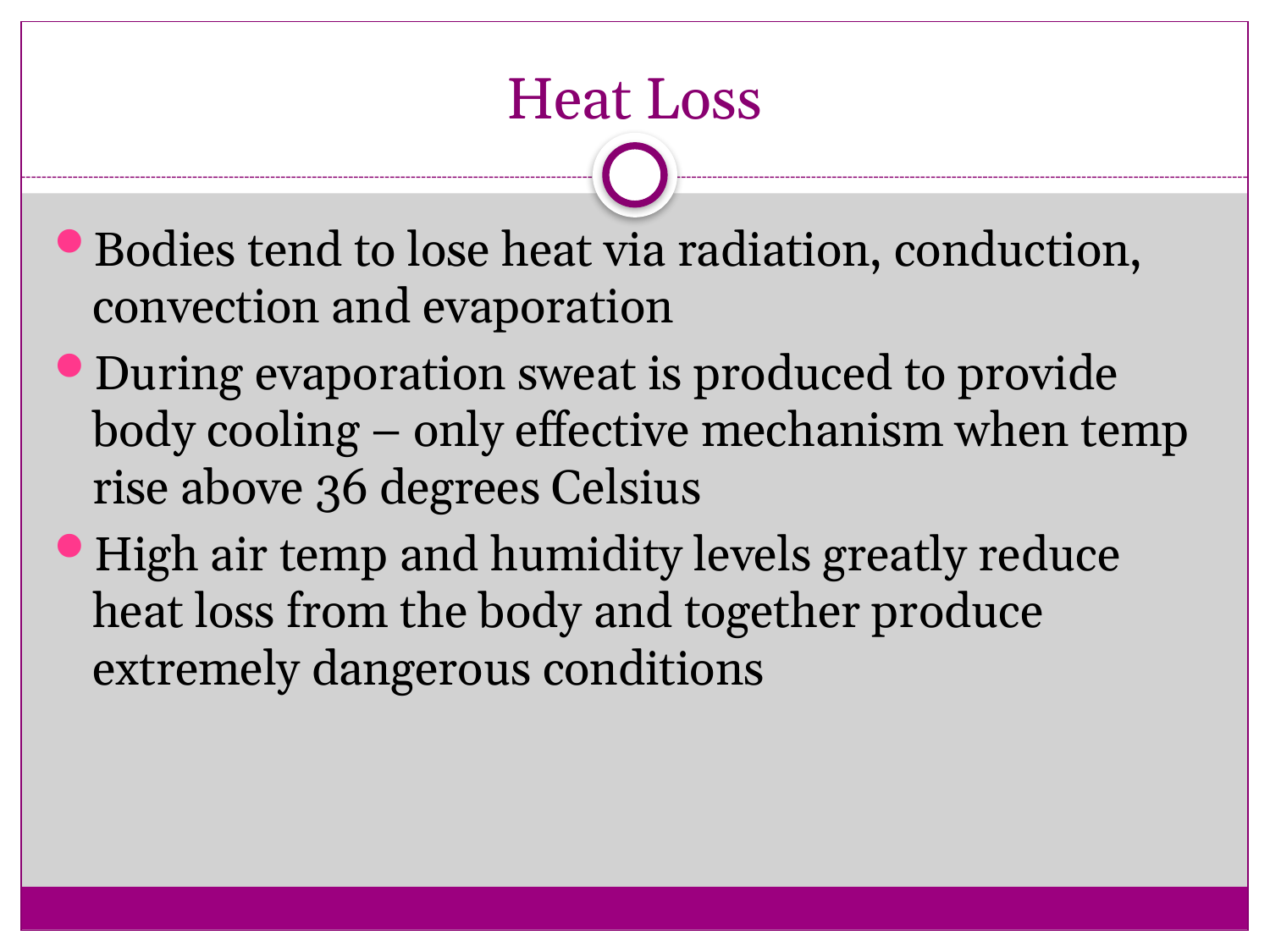

# Heat Loss
Bodies tend to lose heat via radiation, conduction, convection and evaporation
During evaporation sweat is produced to provide body cooling – only effective mechanism when temp rise above 36 degrees Celsius
High air temp and humidity levels greatly reduce heat loss from the body and together produce extremely dangerous conditions